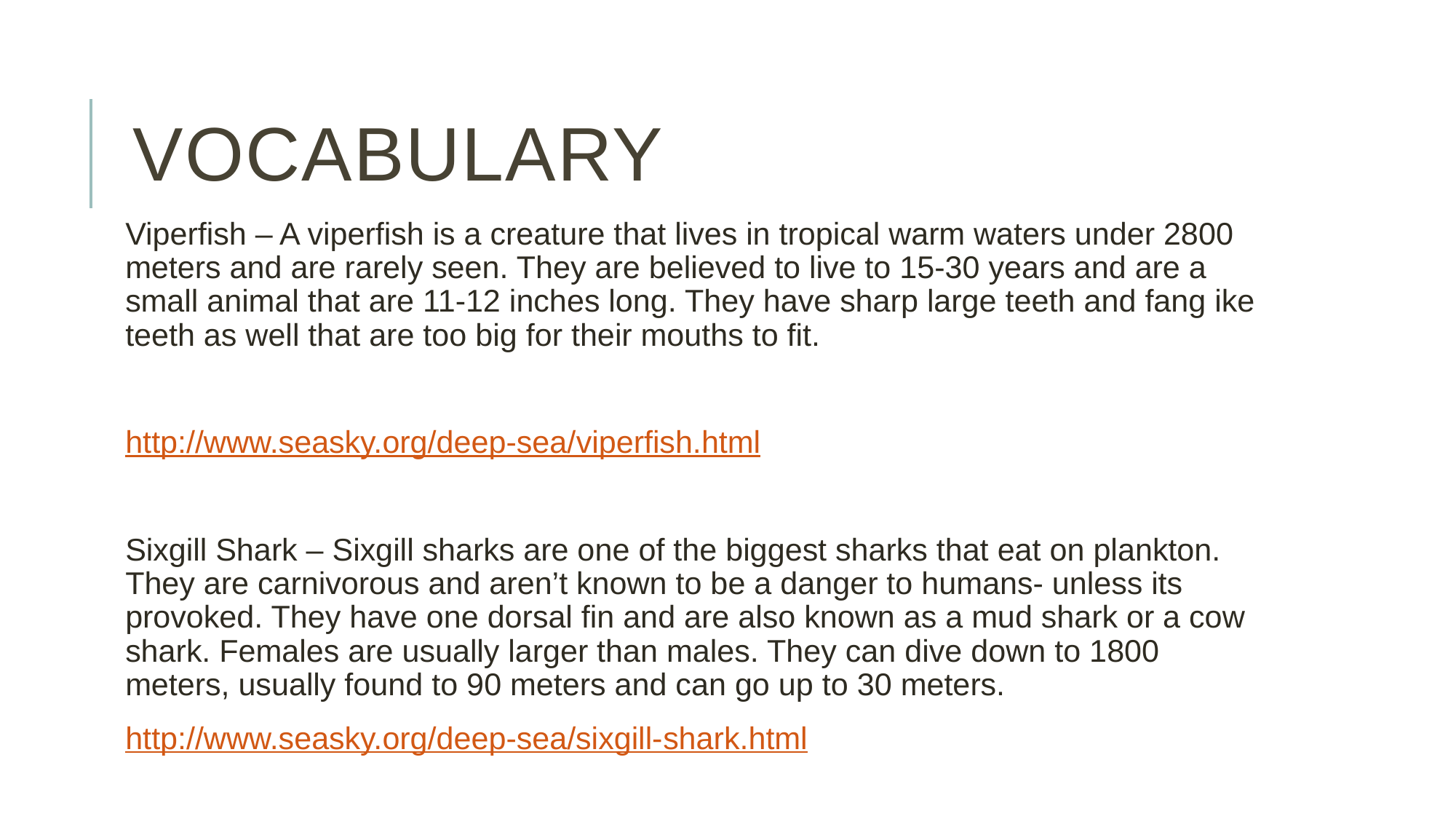

# Vocabulary
Viperfish – A viperfish is a creature that lives in tropical warm waters under 2800 meters and are rarely seen. They are believed to live to 15-30 years and are a small animal that are 11-12 inches long. They have sharp large teeth and fang ike teeth as well that are too big for their mouths to fit.

http://www.seasky.org/deep-sea/viperfish.html

Sixgill Shark – Sixgill sharks are one of the biggest sharks that eat on plankton. They are carnivorous and aren’t known to be a danger to humans- unless its provoked. They have one dorsal fin and are also known as a mud shark or a cow shark. Females are usually larger than males. They can dive down to 1800 meters, usually found to 90 meters and can go up to 30 meters.
http://www.seasky.org/deep-sea/sixgill-shark.html